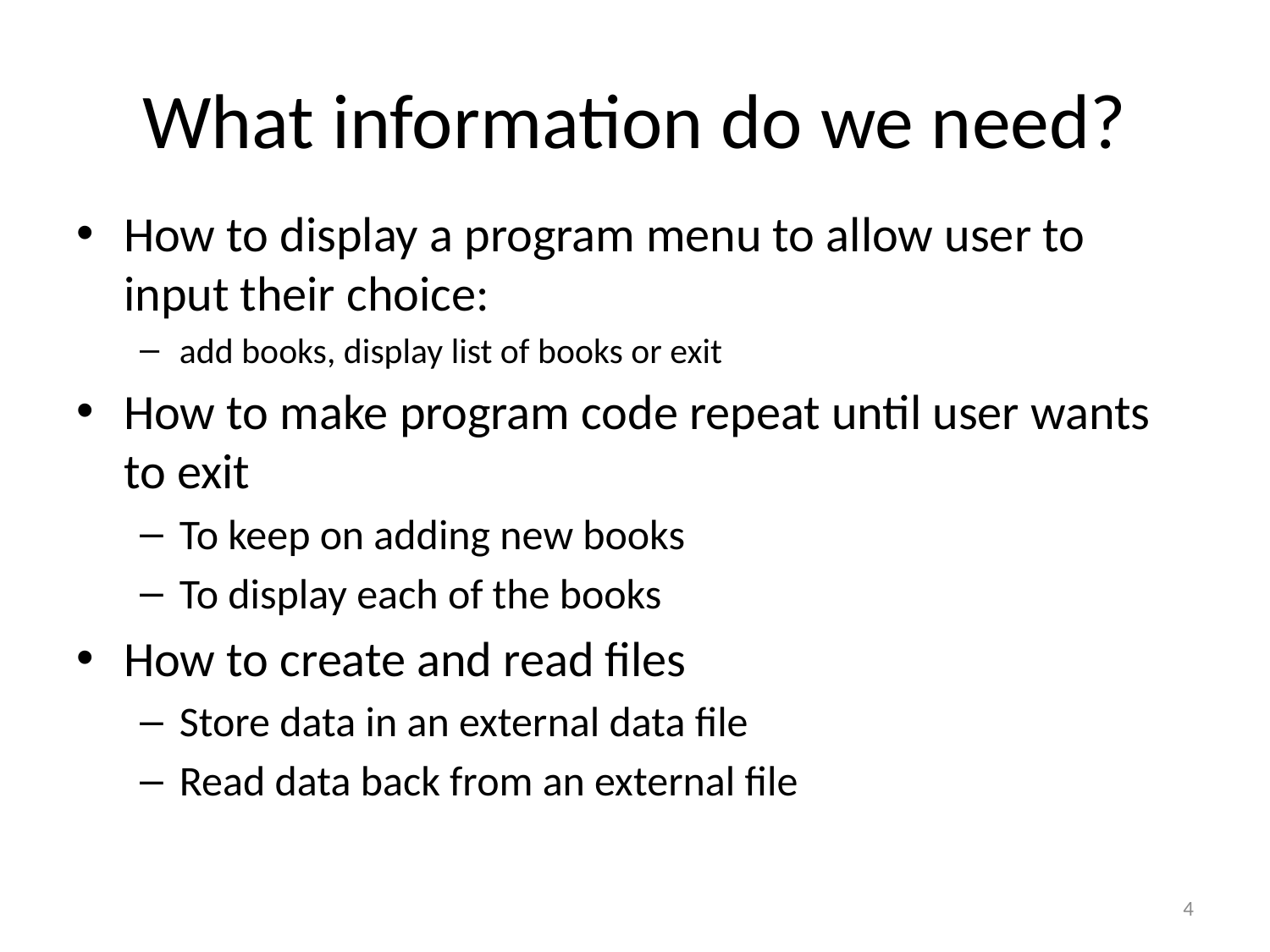

# What information do we need?
How to display a program menu to allow user to input their choice:
add books, display list of books or exit
How to make program code repeat until user wants to exit
To keep on adding new books
To display each of the books
How to create and read files
Store data in an external data file
Read data back from an external file
4